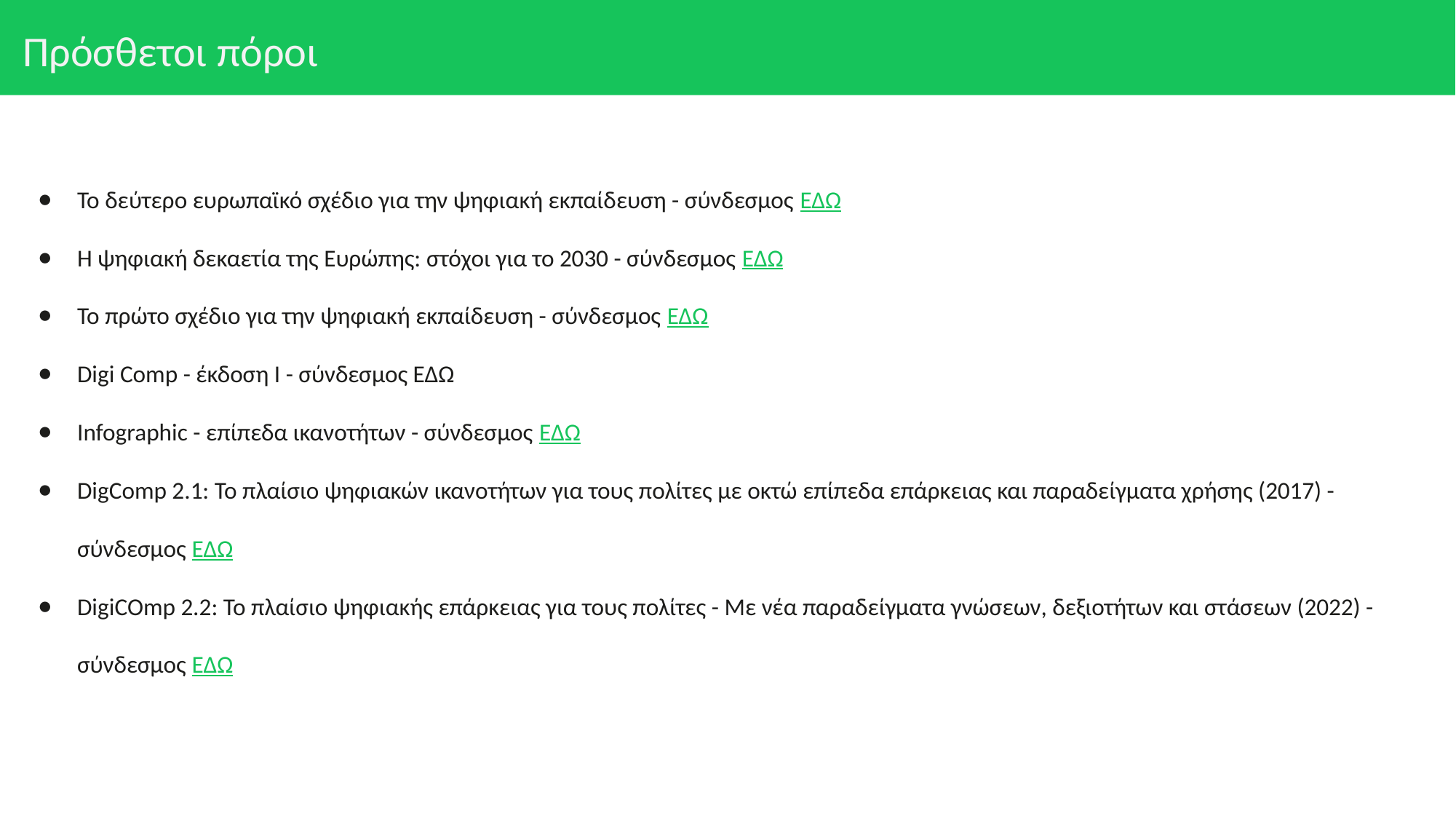

# Πρόσθετοι πόροι
Το δεύτερο ευρωπαϊκό σχέδιο για την ψηφιακή εκπαίδευση - σύνδεσμος ΕΔΩ
Η ψηφιακή δεκαετία της Ευρώπης: στόχοι για το 2030 - σύνδεσμος ΕΔΩ
Το πρώτο σχέδιο για την ψηφιακή εκπαίδευση - σύνδεσμος ΕΔΩ
Digi Comp - έκδοση Ι - σύνδεσμος ΕΔΩ
Infographic - επίπεδα ικανοτήτων - σύνδεσμος ΕΔΩ
DigComp 2.1: Το πλαίσιο ψηφιακών ικανοτήτων για τους πολίτες με οκτώ επίπεδα επάρκειας και παραδείγματα χρήσης (2017) - σύνδεσμος ΕΔΩ
DigiCOmp 2.2: Το πλαίσιο ψηφιακής επάρκειας για τους πολίτες - Με νέα παραδείγματα γνώσεων, δεξιοτήτων και στάσεων (2022) - σύνδεσμος ΕΔΩ